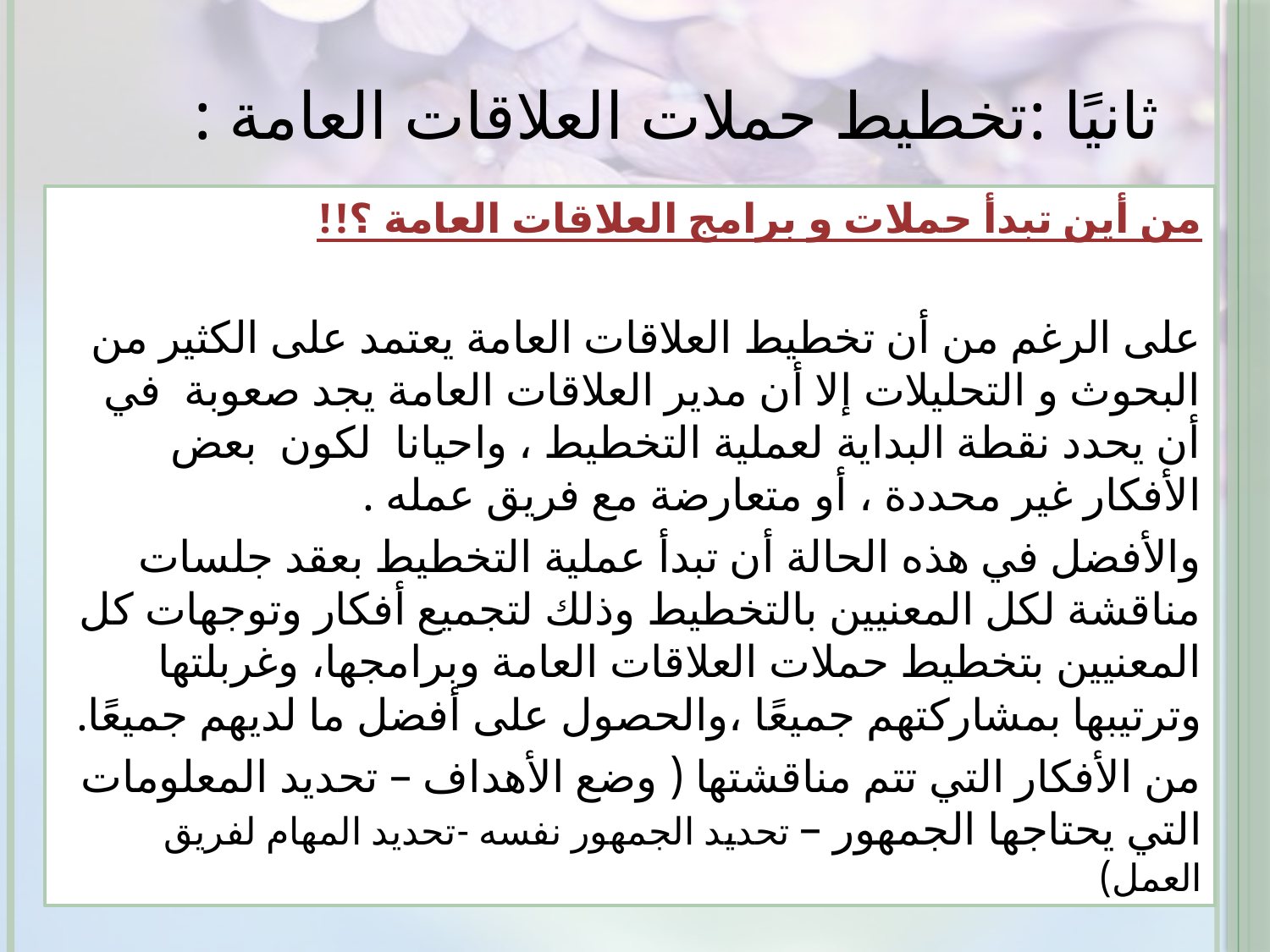

# ثانيًا :تخطيط حملات العلاقات العامة :
من أين تبدأ حملات و برامج العلاقات العامة ؟!!

على الرغم من أن تخطيط العلاقات العامة يعتمد على الكثير من البحوث و التحليلات إلا أن مدير العلاقات العامة يجد صعوبة  في أن يحدد نقطة البداية لعملية التخطيط ، واحيانا  لكون  بعض الأفكار غير محددة ، أو متعارضة مع فريق عمله .
والأفضل في هذه الحالة أن تبدأ عملية التخطيط بعقد جلسات مناقشة لكل المعنيين بالتخطيط وذلك لتجميع أفكار وتوجهات كل المعنيين بتخطيط حملات العلاقات العامة وبرامجها، وغربلتها وترتيبها بمشاركتهم جميعًا ،والحصول على أفضل ما لديهم جميعًا.
من الأفكار التي تتم مناقشتها ( وضع الأهداف – تحديد المعلومات التي يحتاجها الجمهور – تحديد الجمهور نفسه -تحديد المهام لفريق العمل)